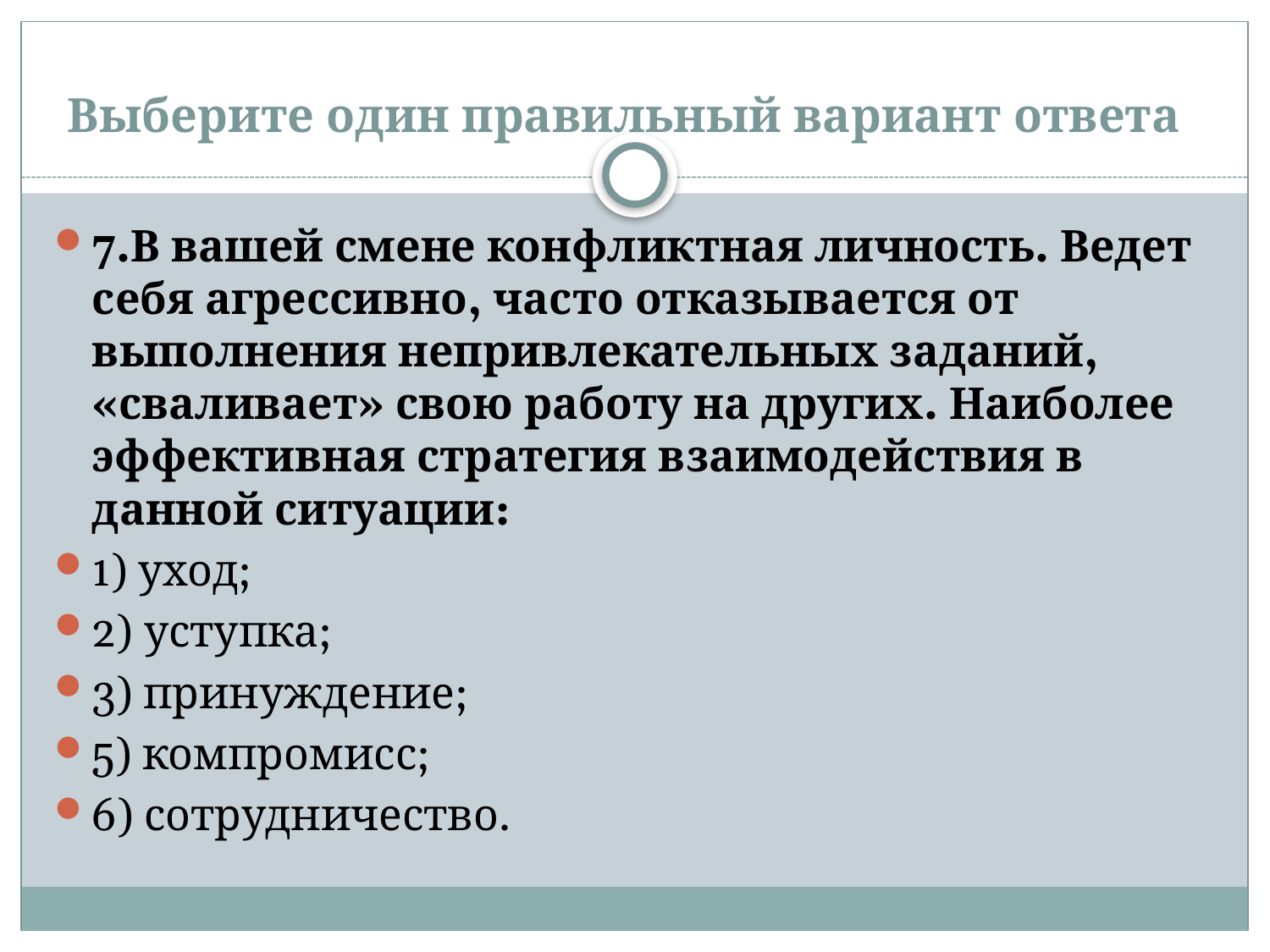

# Выберите один правильный вариант ответа
7.В вашей смене конфликтная личность. Ведет себя агрессивно, часто отказывается от выполнения непривлекательных заданий, «сваливает» свою работу на других. Наиболее эффективная стратегия взаимодействия в данной ситуации:
1) уход;
2) уступка;
3) принуждение;
5) компромисс;
6) сотрудничество.